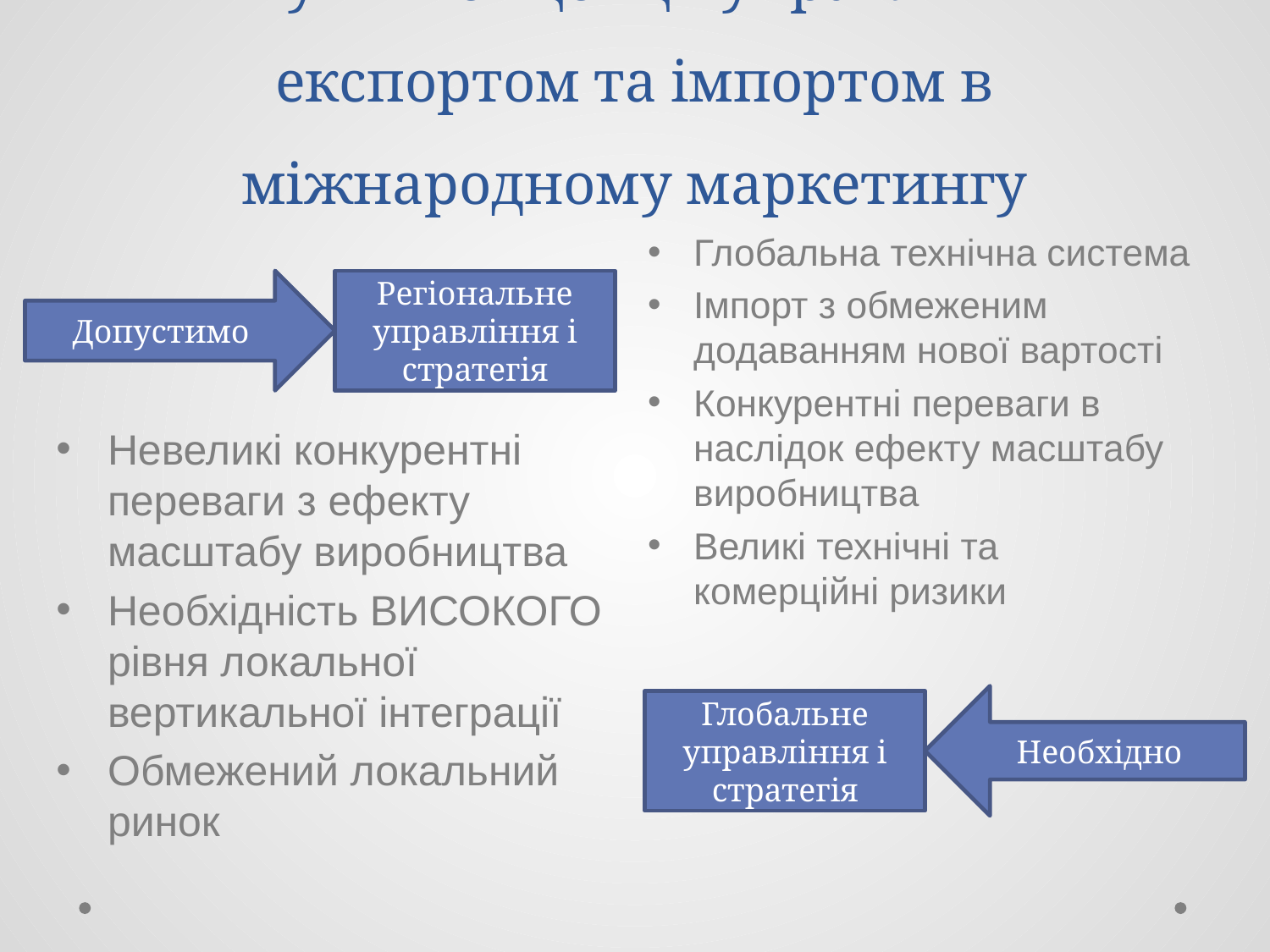

# Гнучкі концепції управління експортом та імпортом в міжнародному маркетингу
Глобальна технічна система
Імпорт з обмеженим додаванням нової вартості
Конкурентні переваги в наслідок ефекту масштабу виробництва
Великі технічні та комерційні ризики
Допустимо
Регіональне управління і стратегія
Невеликі конкурентні переваги з ефекту масштабу виробництва
Необхідність ВИСОКОГО рівня локальної вертикальної інтеграції
Обмежений локальний ринок
Необхідно
Глобальне управління і стратегія